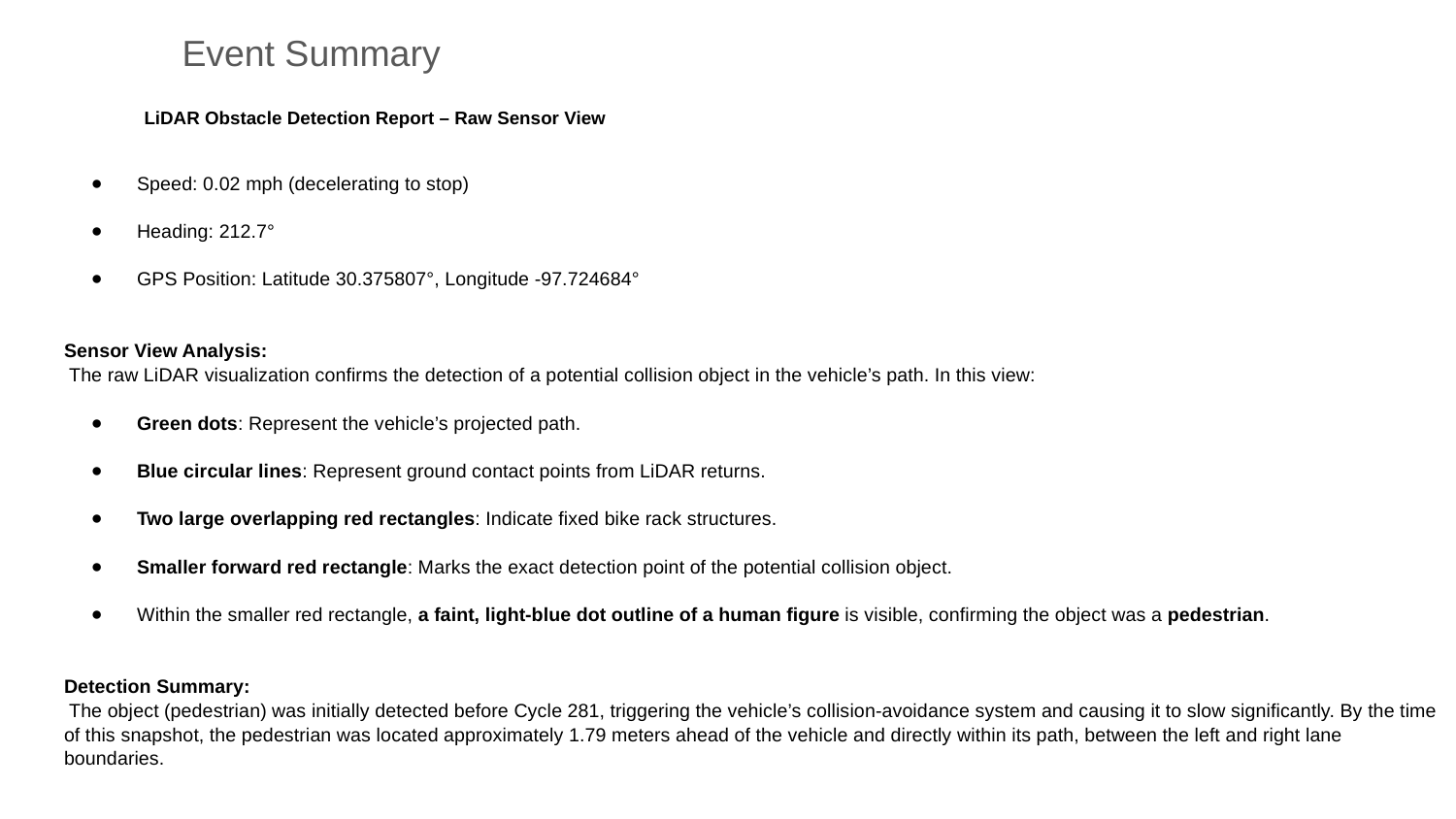

Event Summary
# LiDAR Obstacle Detection Report – Raw Sensor View
Speed: 0.02 mph (decelerating to stop)
Heading: 212.7°
GPS Position: Latitude 30.375807°, Longitude -97.724684°
Sensor View Analysis:
 The raw LiDAR visualization confirms the detection of a potential collision object in the vehicle’s path. In this view:
Green dots: Represent the vehicle’s projected path.
Blue circular lines: Represent ground contact points from LiDAR returns.
Two large overlapping red rectangles: Indicate fixed bike rack structures.
Smaller forward red rectangle: Marks the exact detection point of the potential collision object.
Within the smaller red rectangle, a faint, light-blue dot outline of a human figure is visible, confirming the object was a pedestrian.
Detection Summary:
 The object (pedestrian) was initially detected before Cycle 281, triggering the vehicle’s collision-avoidance system and causing it to slow significantly. By the time of this snapshot, the pedestrian was located approximately 1.79 meters ahead of the vehicle and directly within its path, between the left and right lane boundaries.